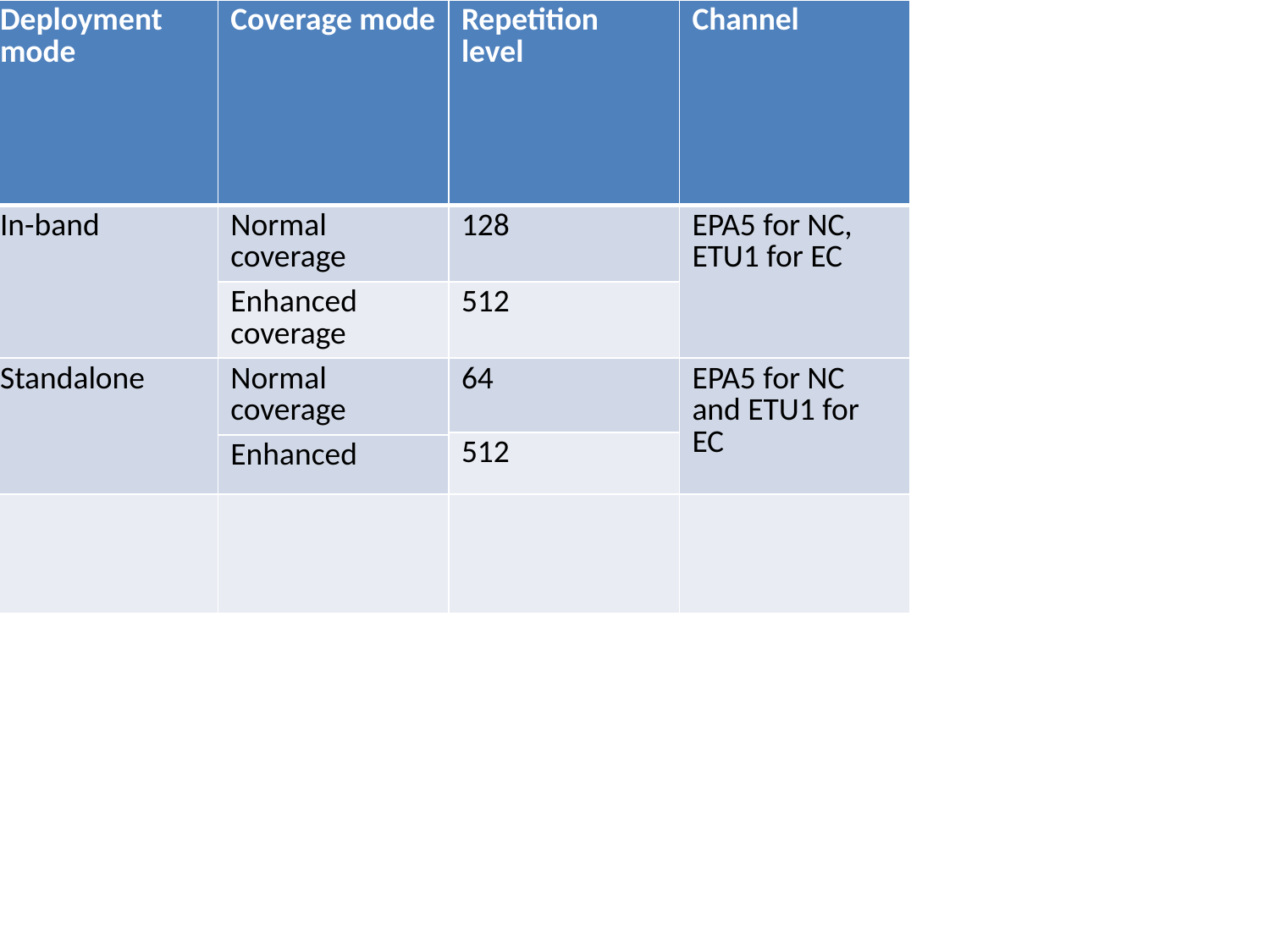

| Channel | Deployment mode | Coverage mode | Repetition level | Channel |
| --- | --- | --- | --- | --- |
| NPDDCH | In-band | Normal coverage | 128 | EPA5 for NC, ETU1 for EC |
|  |  | Enhanced coverage | 512 |  |
| NPDCCH | Standalone | Normal coverage | 64 | EPA5 for NC and ETU1 for EC |
|  |  |  | 512 |  |
|  |  | Enhanced |  |  |
|  |  |  |  |  |
#